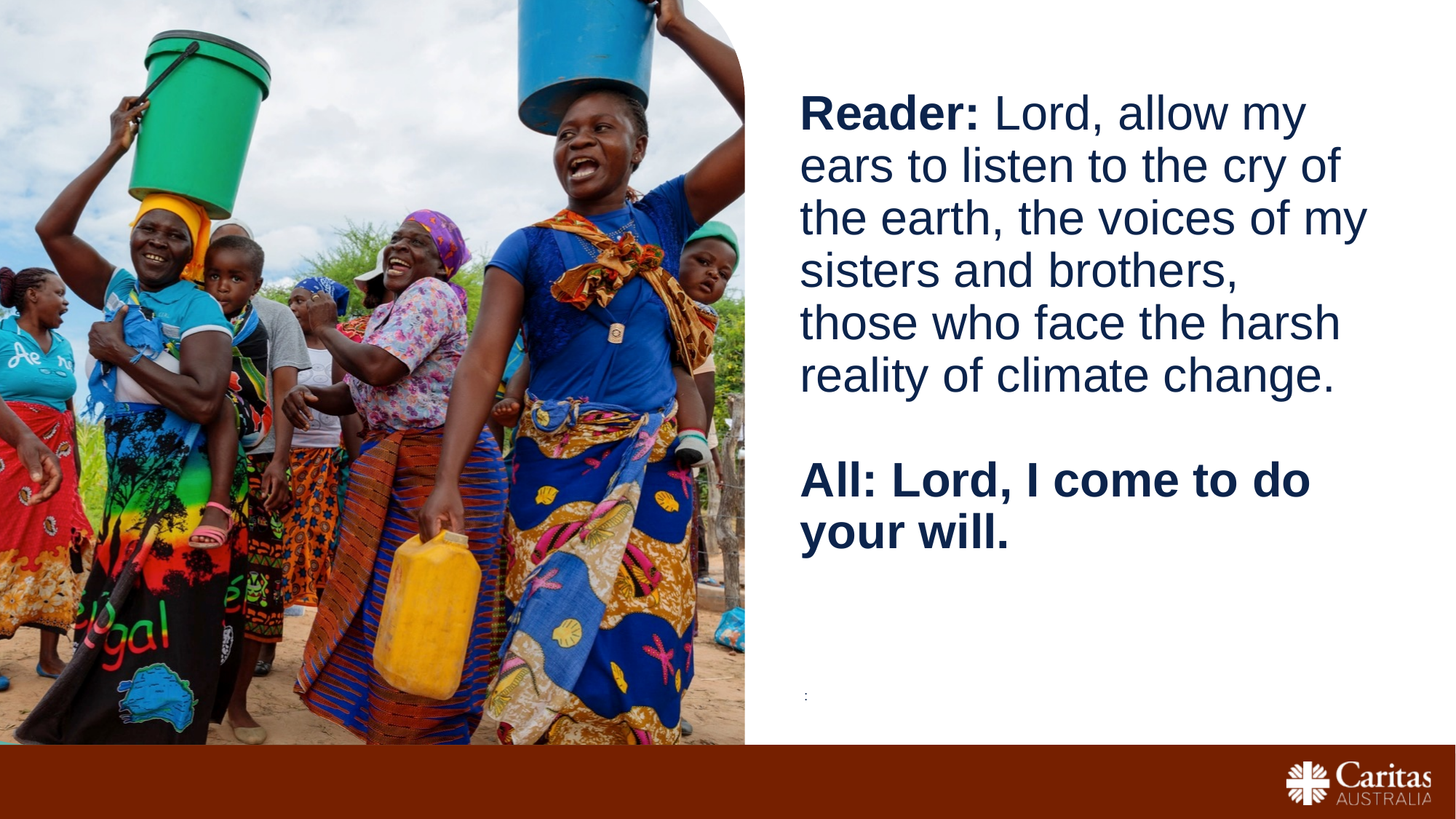

Reader: Lord, allow my ears to listen to the cry of the earth, the voices of my sisters and brothers,
those who face the harsh reality of climate change.

All: Lord, I come to do your will.
: